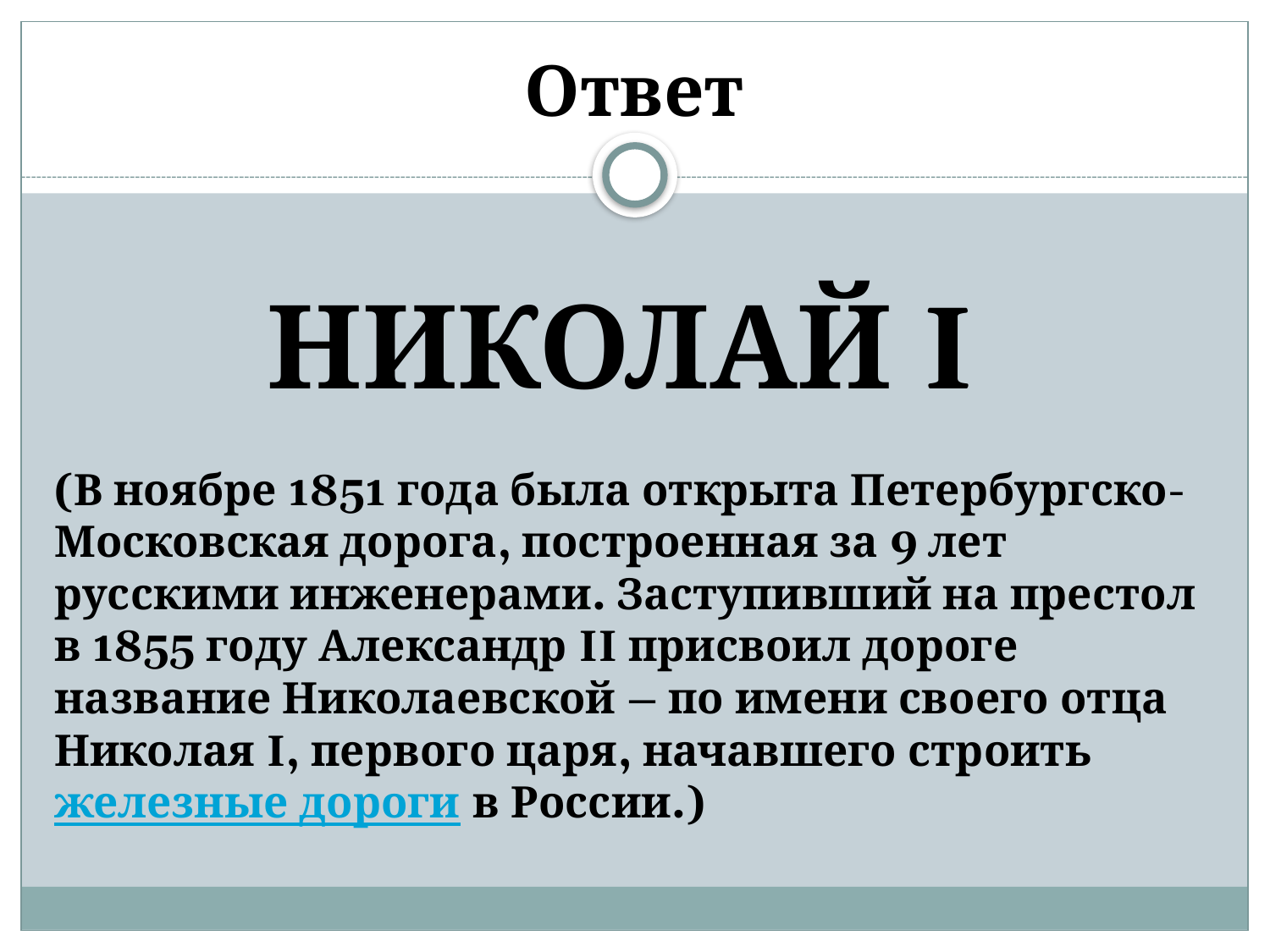

# Ответ

(В ноябре 1851 года была открыта Петербургско-Московская дорога, построенная за 9 лет русскими инженерами. Заступивший на престол в 1855 году Александр II присвоил дороге название Николаевской – по имени своего отца Николая I, первого царя, начавшего строить железные дороги в России.)
НИКОЛАЙ I